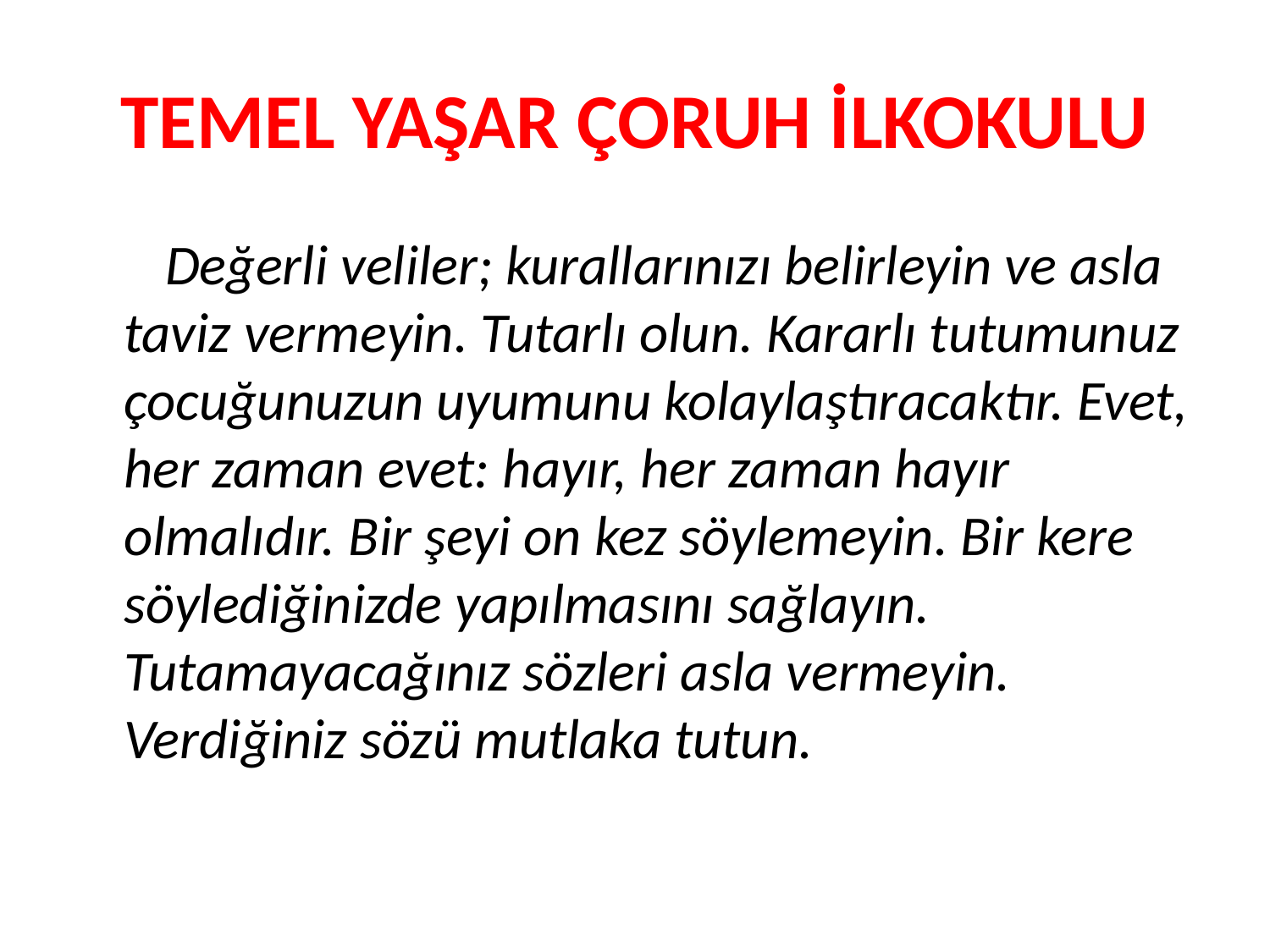

# TEMEL YAŞAR ÇORUH İLKOKULU
       Değerli veliler; kurallarınızı belirleyin ve asla taviz vermeyin. Tutarlı olun. Kararlı tutumunuz çocuğunuzun uyumunu kolaylaştıracaktır. Evet, her zaman evet: hayır, her zaman hayır olmalıdır. Bir şeyi on kez söylemeyin. Bir kere söylediğinizde yapılmasını sağlayın. Tutamayacağınız sözleri asla vermeyin. Verdiğiniz sözü mutlaka tutun.